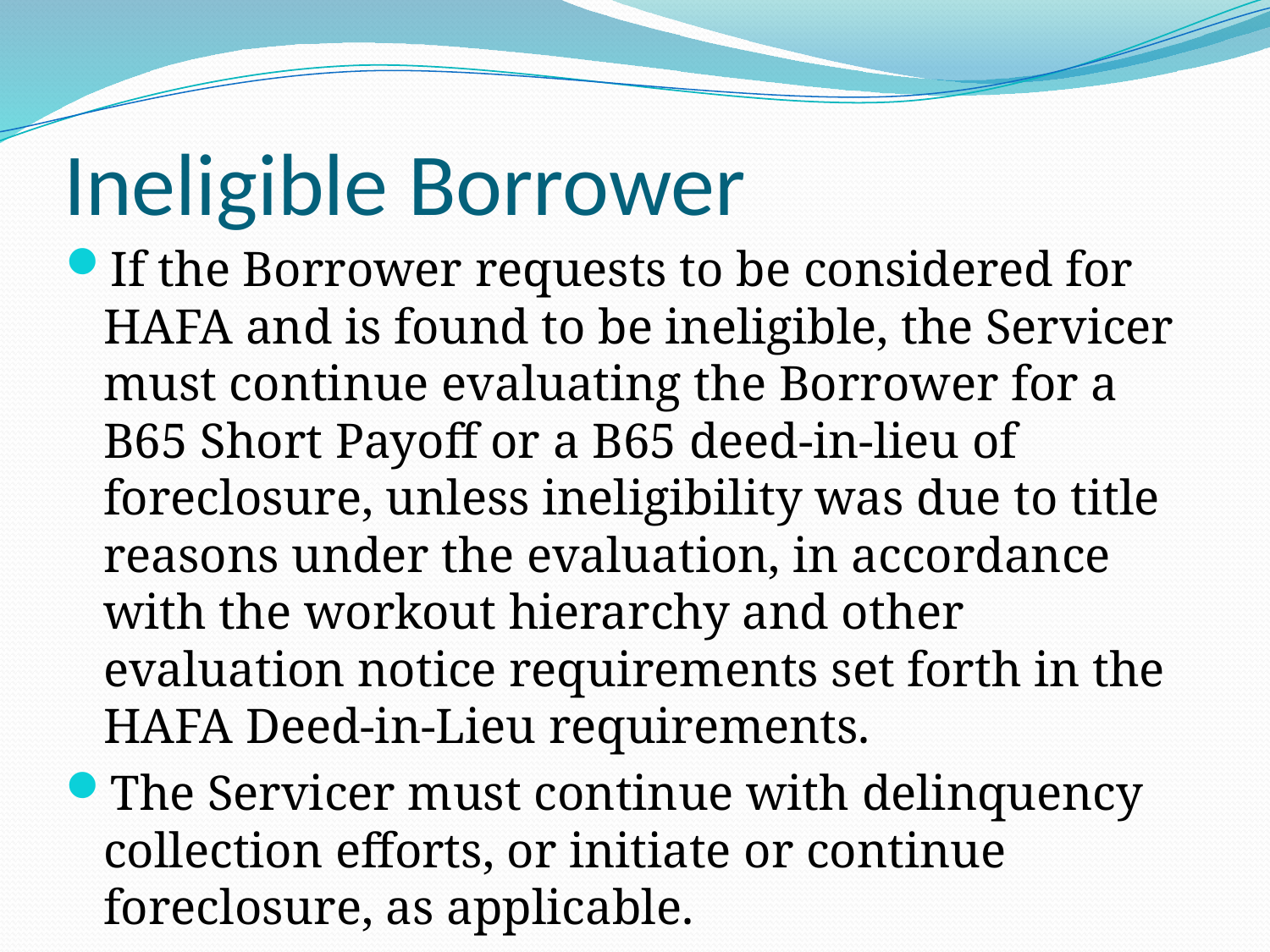

# Ineligible Borrower
If the Borrower requests to be considered for HAFA and is found to be ineligible, the Servicer must continue evaluating the Borrower for a B65 Short Payoff or a B65 deed-in-lieu of foreclosure, unless ineligibility was due to title reasons under the evaluation, in accordance with the workout hierarchy and other evaluation notice requirements set forth in the HAFA Deed-in-Lieu requirements.
The Servicer must continue with delinquency collection efforts, or initiate or continue foreclosure, as applicable.